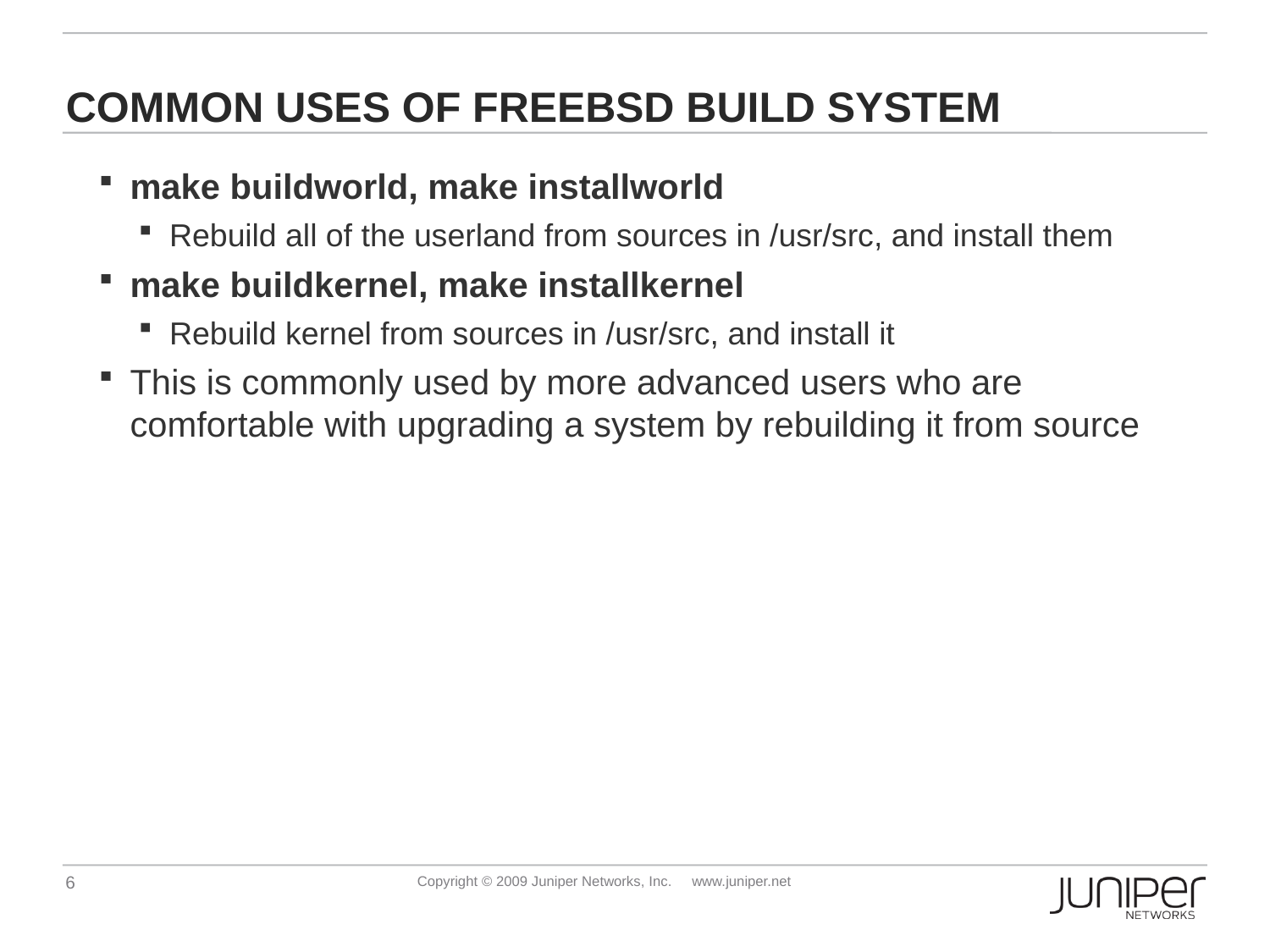

# COMMON USES of FREEBSD build system
make buildworld, make installworld
Rebuild all of the userland from sources in /usr/src, and install them
make buildkernel, make installkernel
Rebuild kernel from sources in /usr/src, and install it
This is commonly used by more advanced users who are comfortable with upgrading a system by rebuilding it from source